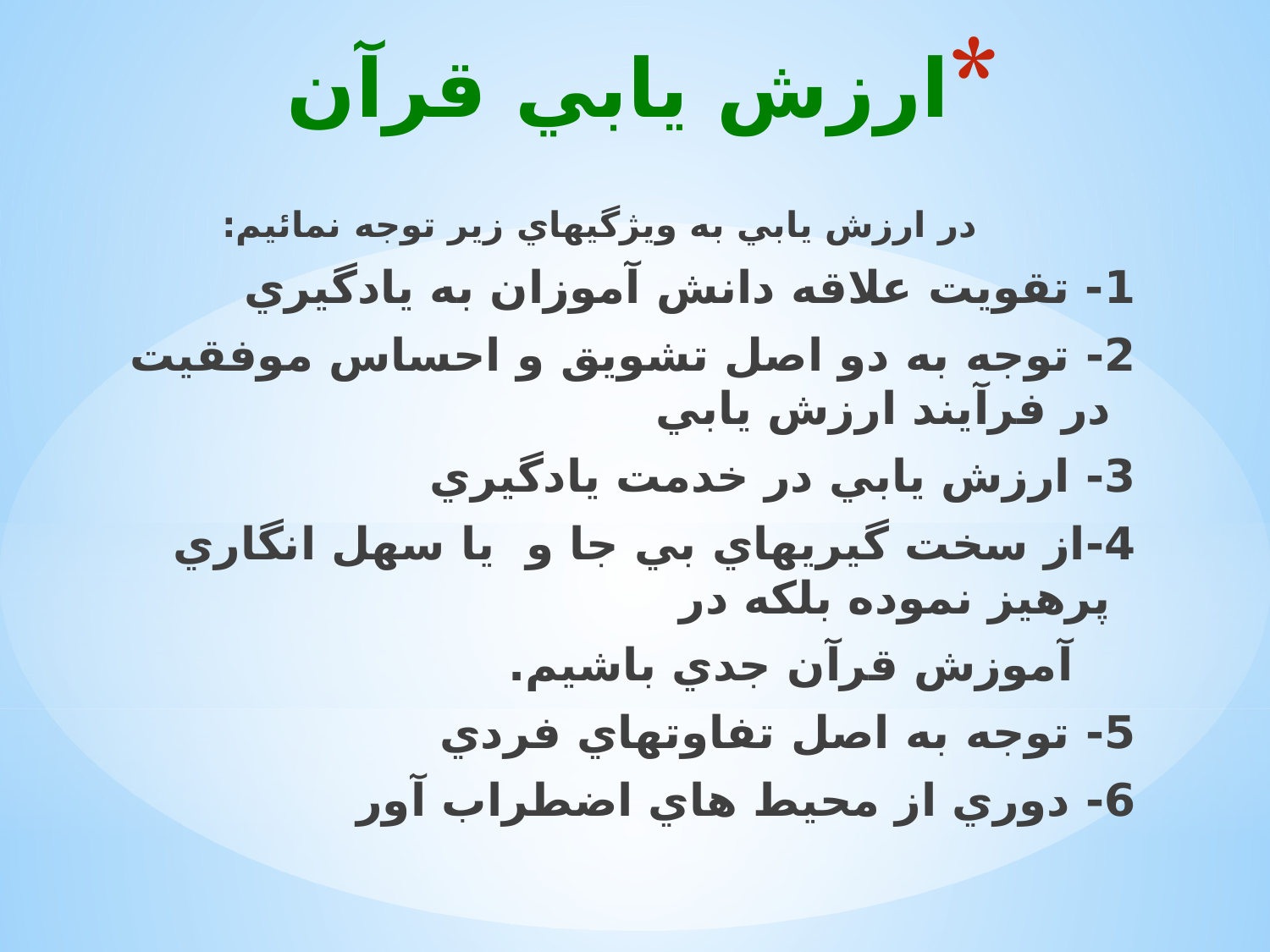

# ارزش يابي قرآن
  در ارزش يابي به ويژگيهاي زير توجه نمائيم:
1- تقويت علاقه دانش آموزان به يادگيري
2- توجه به دو اصل تشويق و احساس موفقيت در فرآيند ارزش يابي
3- ارزش يابي در خدمت يادگيري
4-از سخت گيريهاي بي جا و  يا سهل انگاري پرهيز نموده بلكه در
    آموزش قرآن جدي باشيم.
5- توجه به اصل تفاوتهاي فردي
6- دوري از محيط هاي اضطراب آور